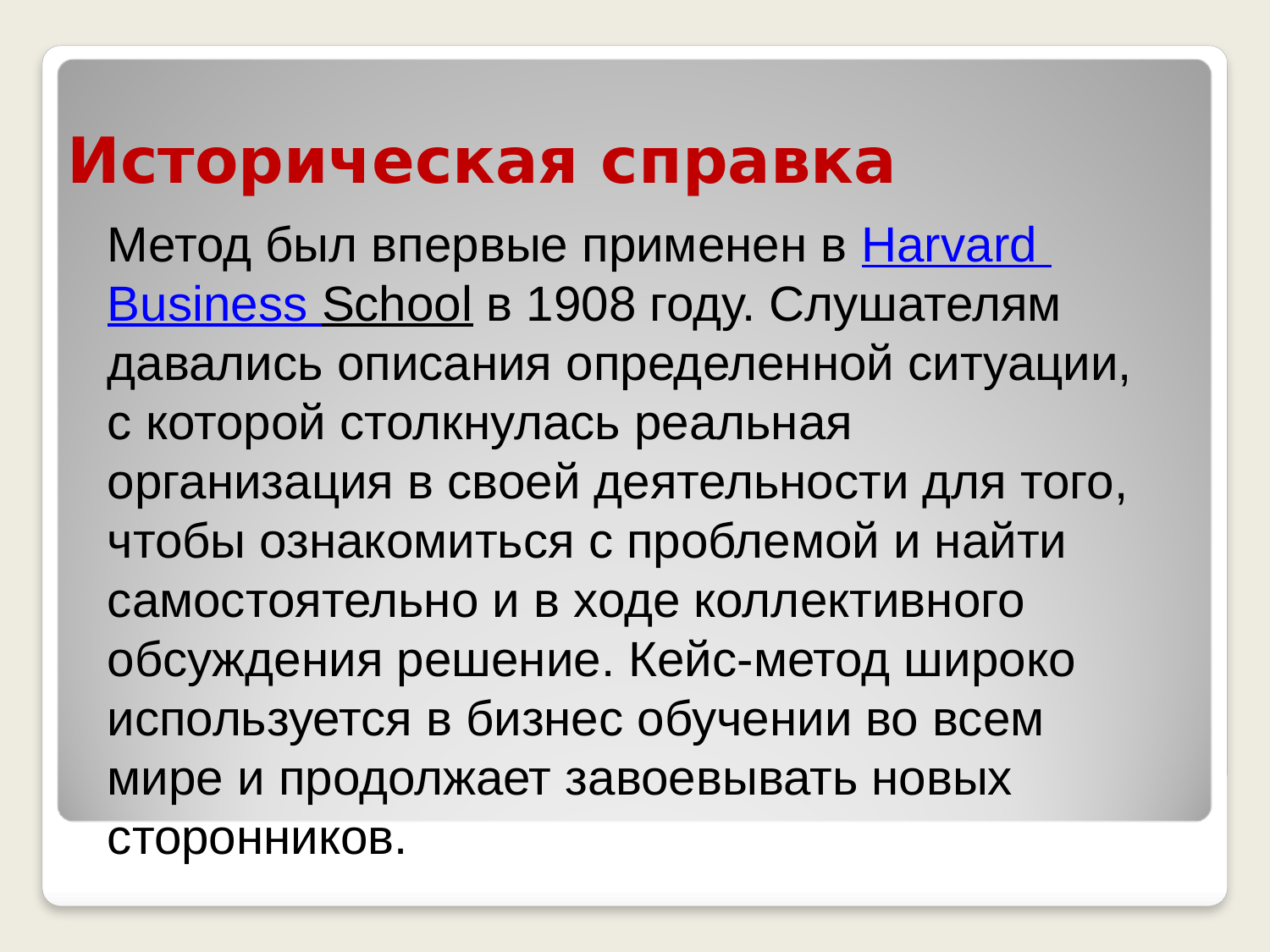

# Историческая справка
Метод был впервые применен в Harvard Business School в 1908 году. Слушателям давались описания определенной ситуации, с которой столкнулась реальная организация в своей деятельности для того, чтобы ознакомиться с проблемой и найти самостоятельно и в ходе коллективного обсуждения решение. Кейс-метод широко используется в бизнес обучении во всем мире и продолжает завоевывать новых сторонников.